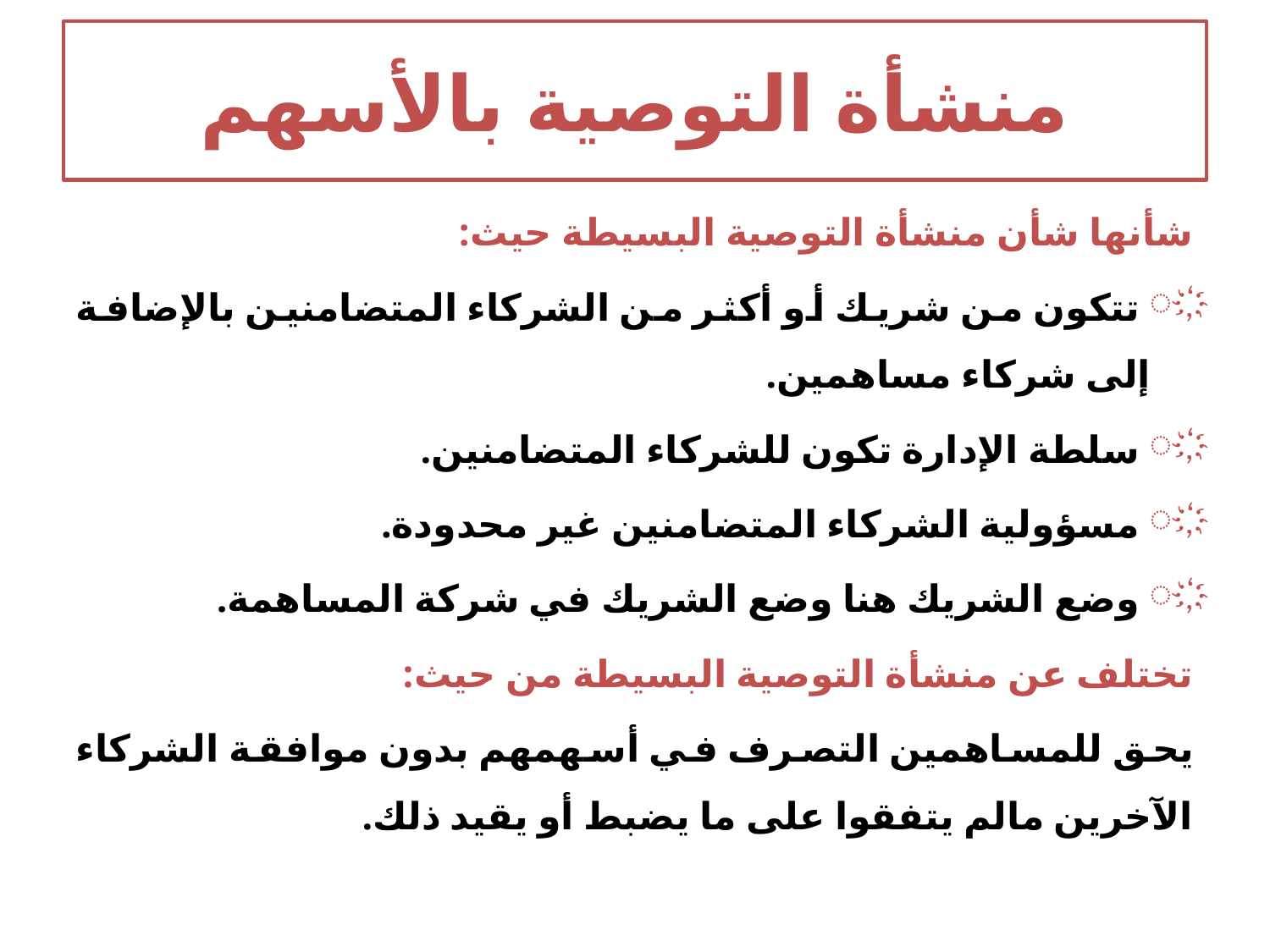

# منشأة التوصية بالأسهم
شأنها شأن منشأة التوصية البسيطة حيث:
 تتكون من شريك أو أكثر من الشركاء المتضامنين بالإضافة إلى شركاء مساهمين.
 سلطة الإدارة تكون للشركاء المتضامنين.
 مسؤولية الشركاء المتضامنين غير محدودة.
 وضع الشريك هنا وضع الشريك في شركة المساهمة.
تختلف عن منشأة التوصية البسيطة من حيث:
يحق للمساهمين التصرف في أسهمهم بدون موافقة الشركاء الآخرين مالم يتفقوا على ما يضبط أو يقيد ذلك.